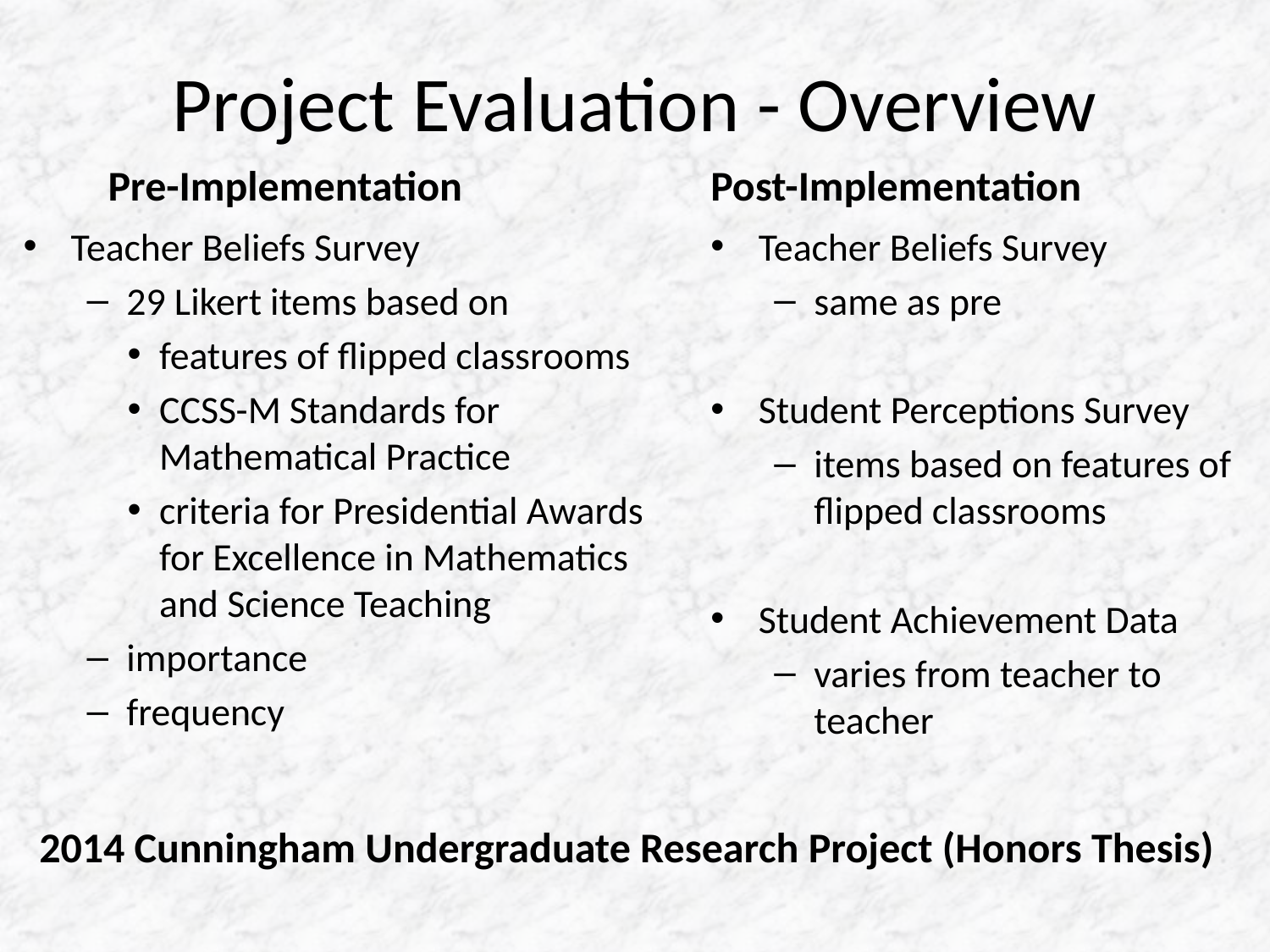

# Project Evaluation - Overview
Pre-Implementation
Post-Implementation
Teacher Beliefs Survey
29 Likert items based on
features of flipped classrooms
CCSS-M Standards for Mathematical Practice
criteria for Presidential Awards for Excellence in Mathematics and Science Teaching
importance
frequency
Teacher Beliefs Survey
same as pre

Student Perceptions Survey
items based on features of flipped classrooms

Student Achievement Data
varies from teacher to teacher

2014 Cunningham Undergraduate Research Project (Honors Thesis)